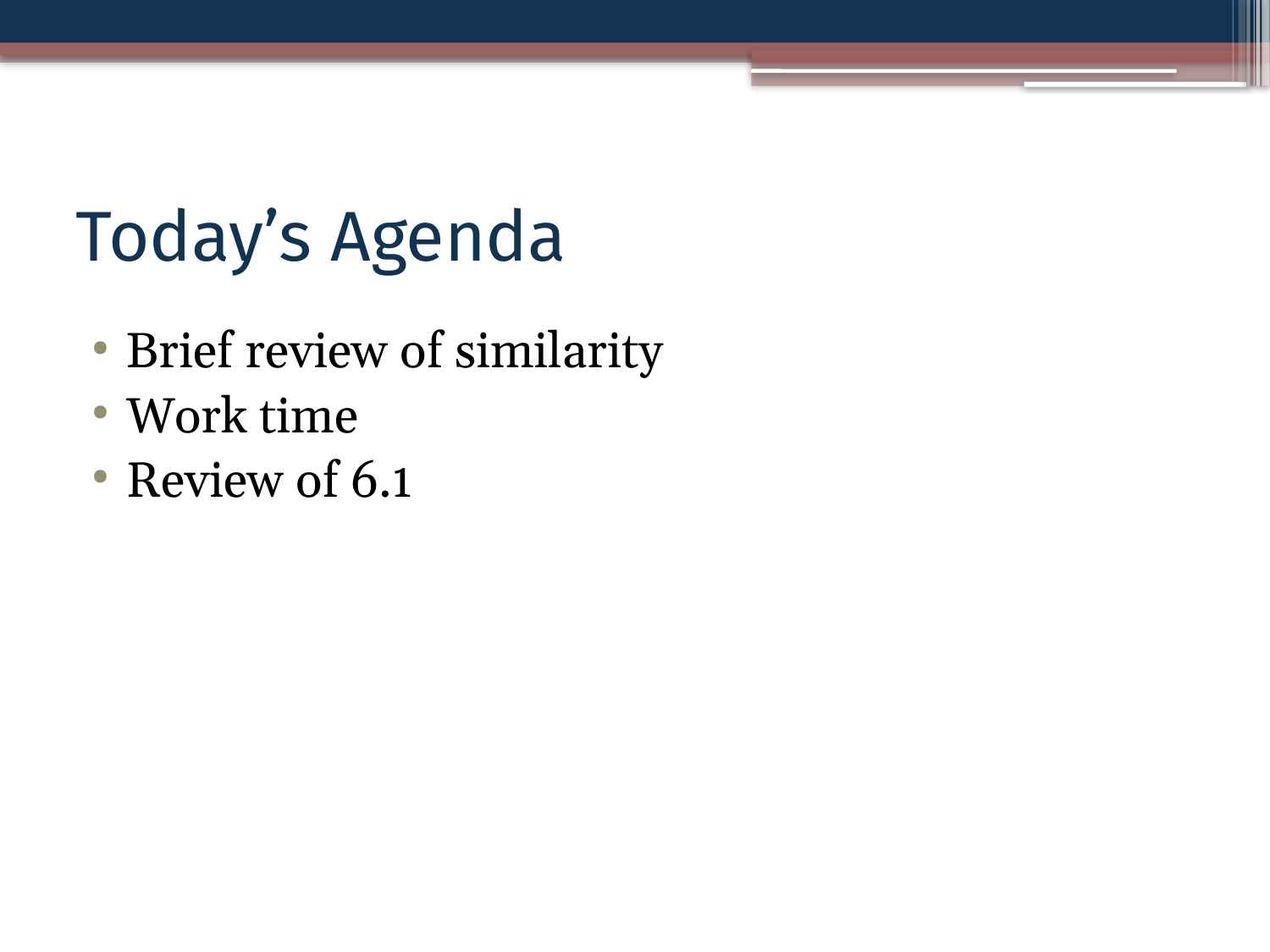

# Today’s Agenda
Brief review of similarity
Work time
Review of 6.1